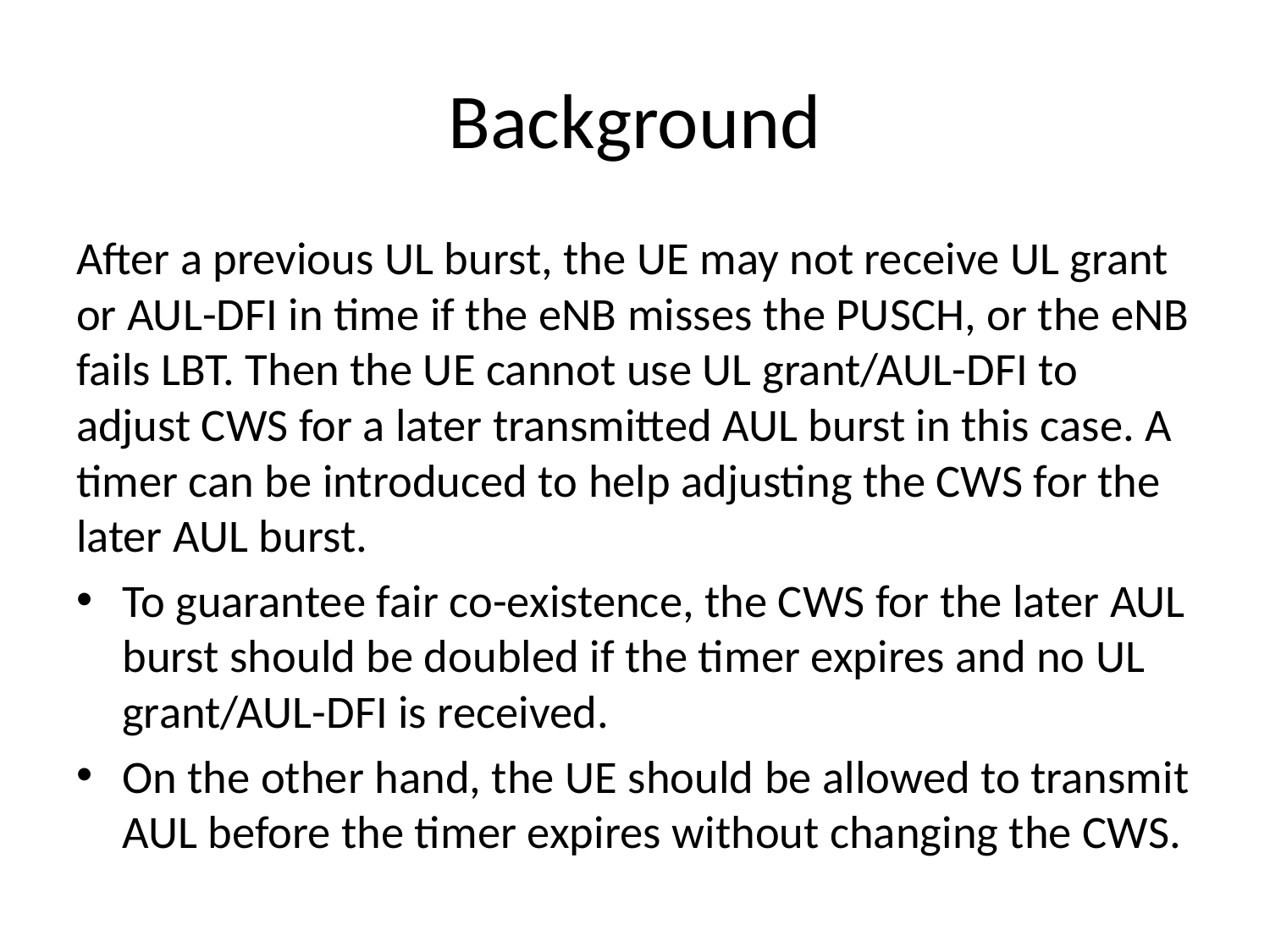

# Background
After a previous UL burst, the UE may not receive UL grant or AUL-DFI in time if the eNB misses the PUSCH, or the eNB fails LBT. Then the UE cannot use UL grant/AUL-DFI to adjust CWS for a later transmitted AUL burst in this case. A timer can be introduced to help adjusting the CWS for the later AUL burst.
To guarantee fair co-existence, the CWS for the later AUL burst should be doubled if the timer expires and no UL grant/AUL-DFI is received.
On the other hand, the UE should be allowed to transmit AUL before the timer expires without changing the CWS.